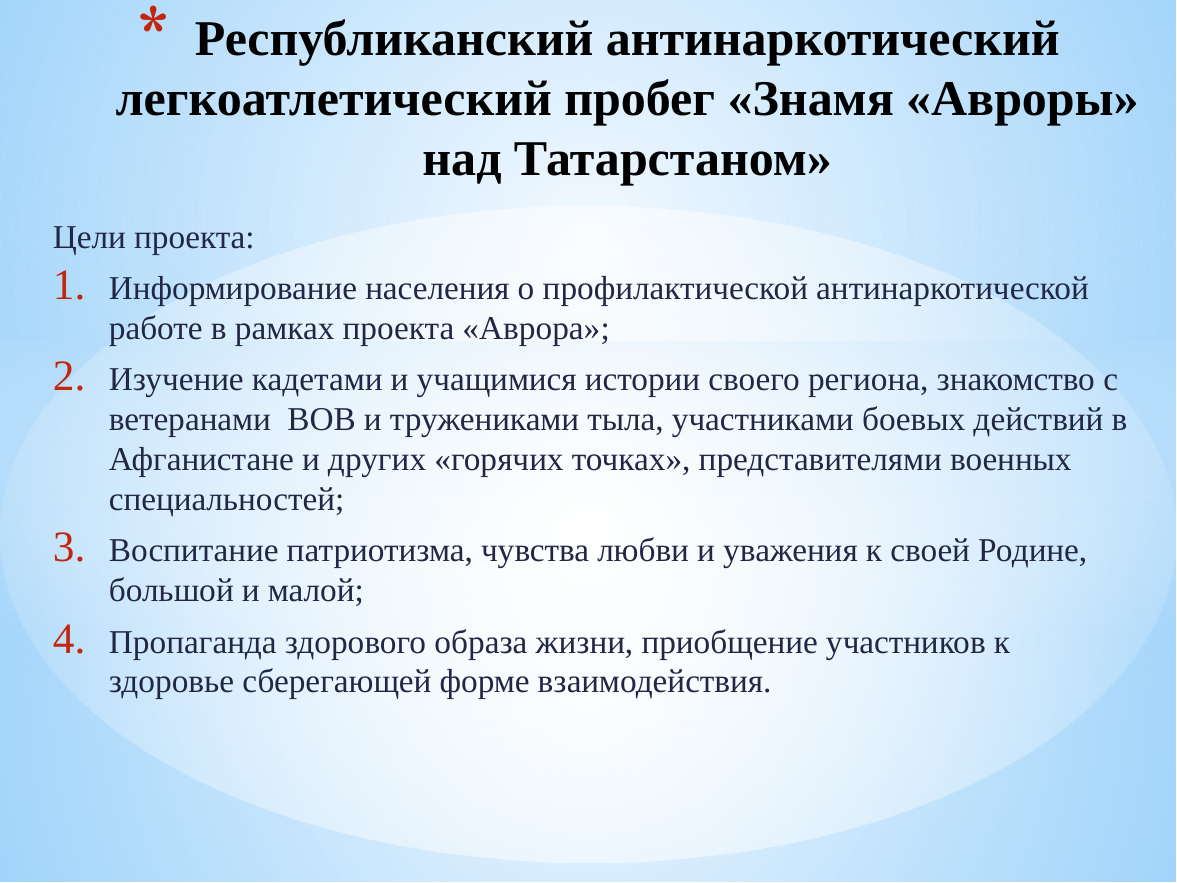

# Республиканский антинаркотический легкоатлетический пробег «Знамя «Авроры» над Татарстаном»
Цели проекта:
Информирование населения о профилактической антинаркотической работе в рамках проекта «Аврора»;
Изучение кадетами и учащимися истории своего региона, знакомство с ветеранами  ВОВ и тружениками тыла, участниками боевых действий в Афганистане и других «горячих точках», представителями военных специальностей;
Воспитание патриотизма, чувства любви и уважения к своей Родине, большой и малой;
Пропаганда здорового образа жизни, приобщение участников к здоровье сберегающей форме взаимодействия.